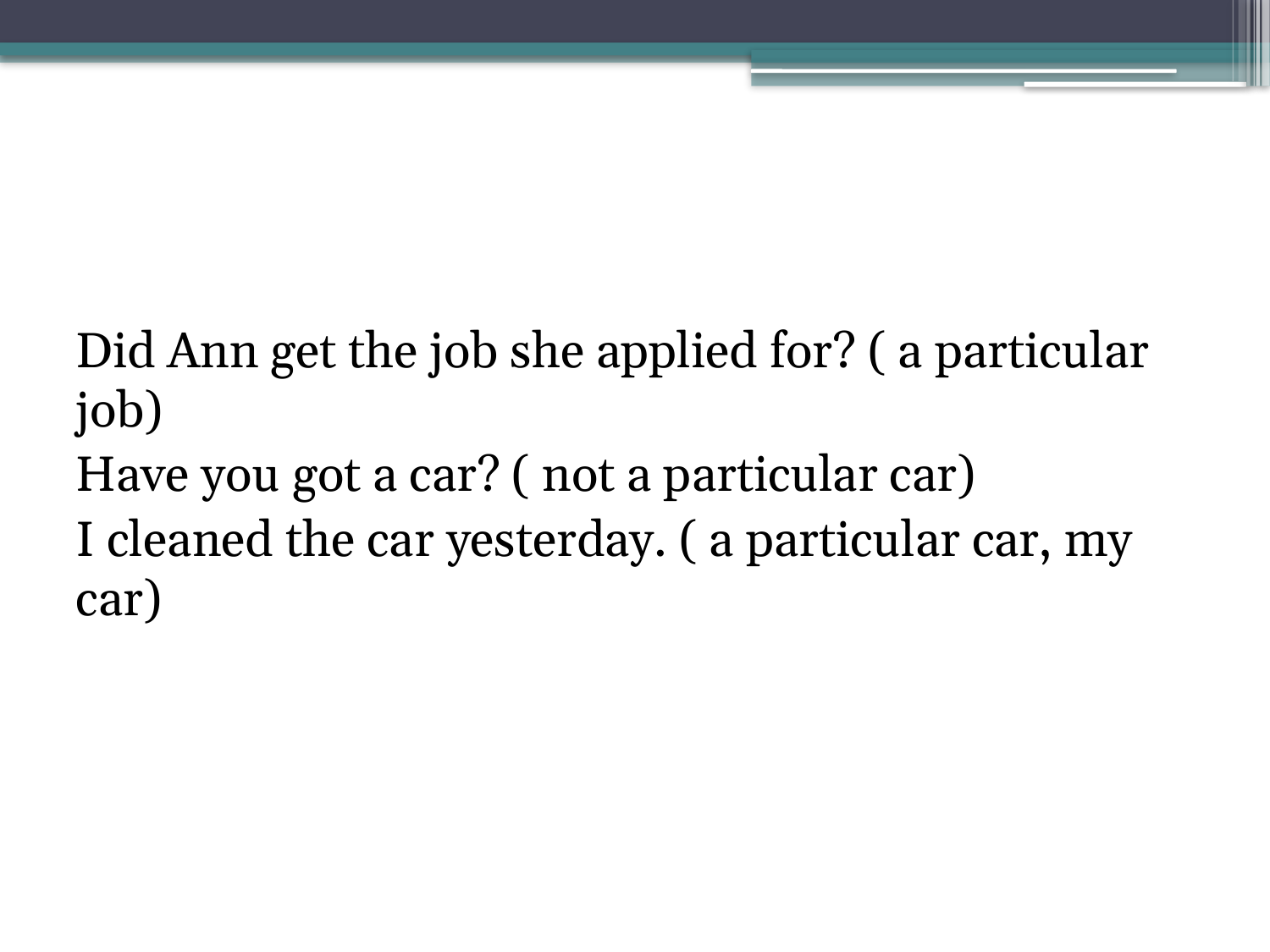

Did Ann get the job she applied for? ( a particular job)
Have you got a car? ( not a particular car)
I cleaned the car yesterday. ( a particular car, my car)